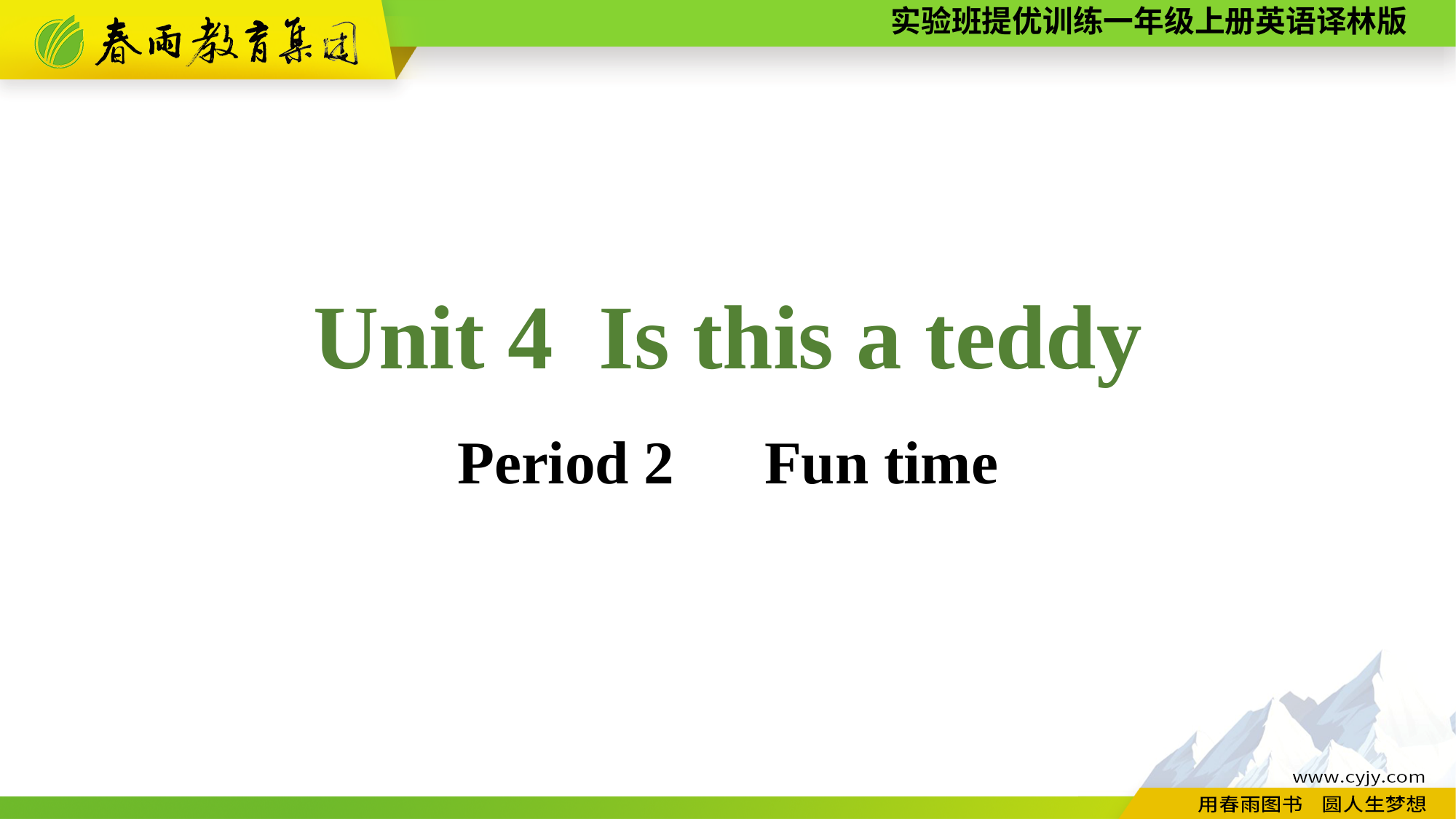

Unit 4  Is this a teddy
Period 2　Fun time